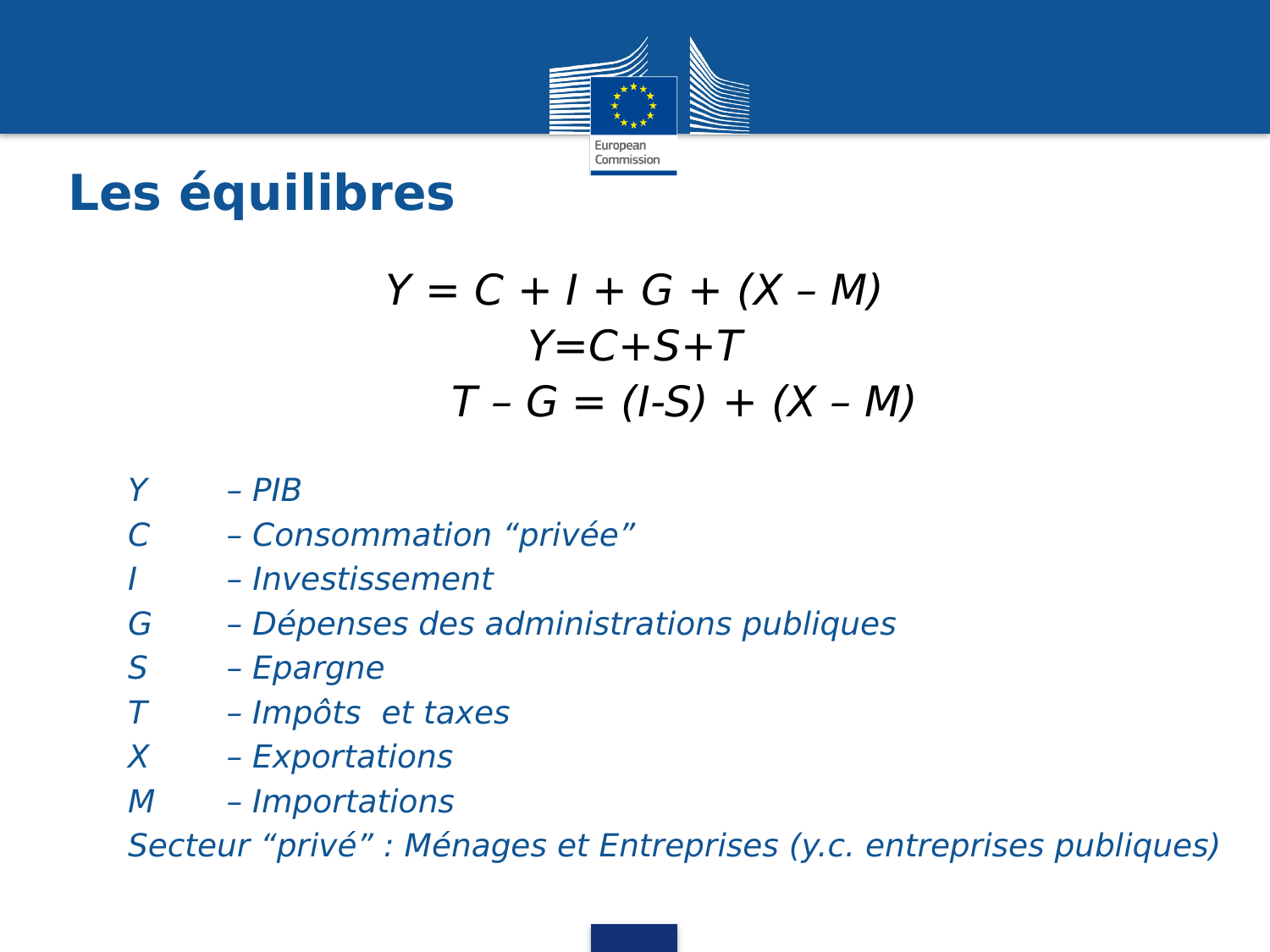

# Les équilibres
Y = C + I + G + (X – M)
Y=C+S+T
T – G = (I-S) + (X – M)

Y 	– PIB
C	– Consommation “privée”
I	– Investissement
G	– Dépenses des administrations publiques
S	– Epargne
T	– Impôts  et taxes
X	– Exportations
M	– Importations
Secteur “privé” : Ménages et Entreprises (y.c. entreprises publiques)